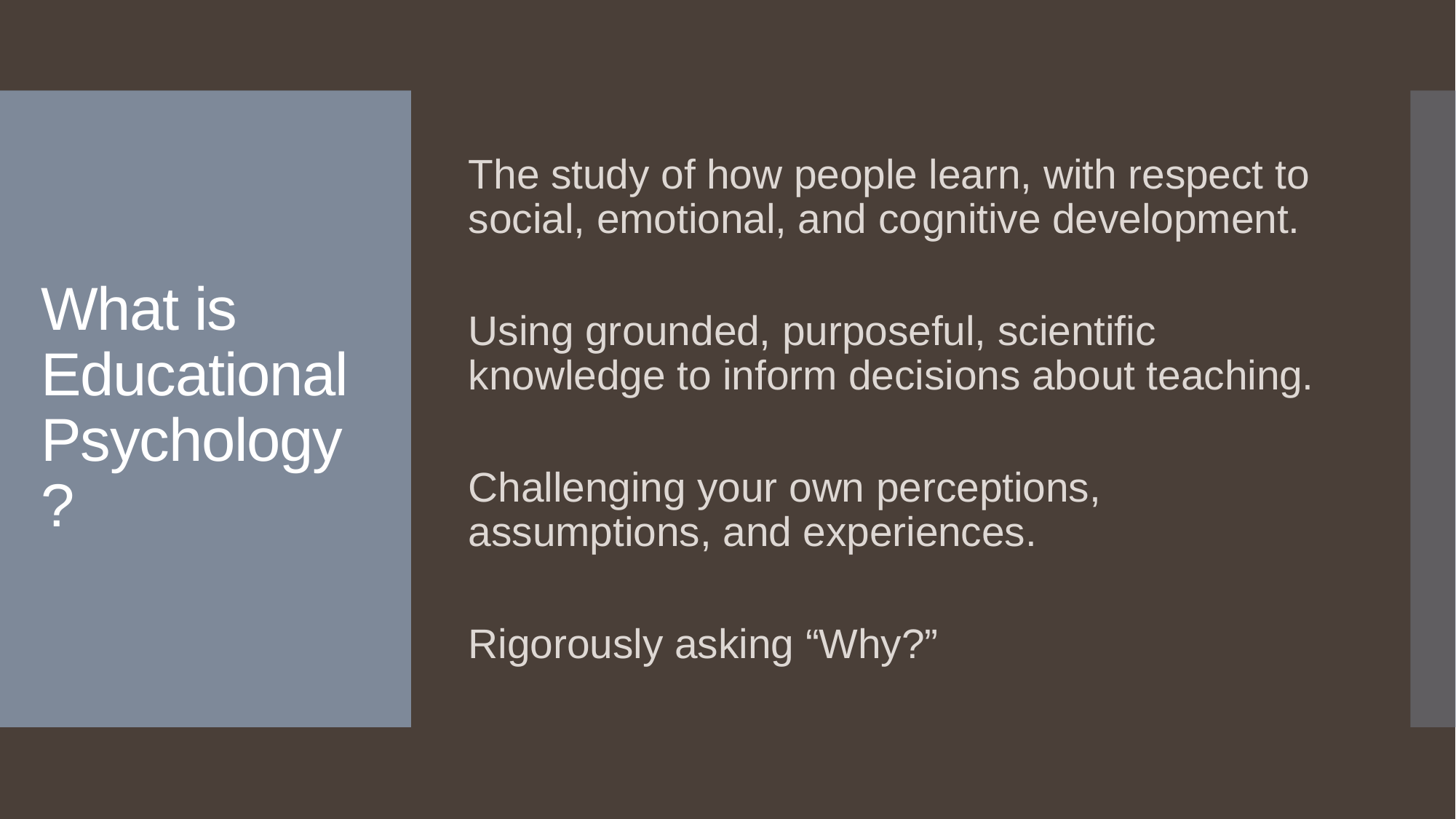

# What is Educational Psychology?
The study of how people learn, with respect to social, emotional, and cognitive development.

Using grounded, purposeful, scientific knowledge to inform decisions about teaching.

Challenging your own perceptions, assumptions, and experiences.

Rigorously asking “Why?”